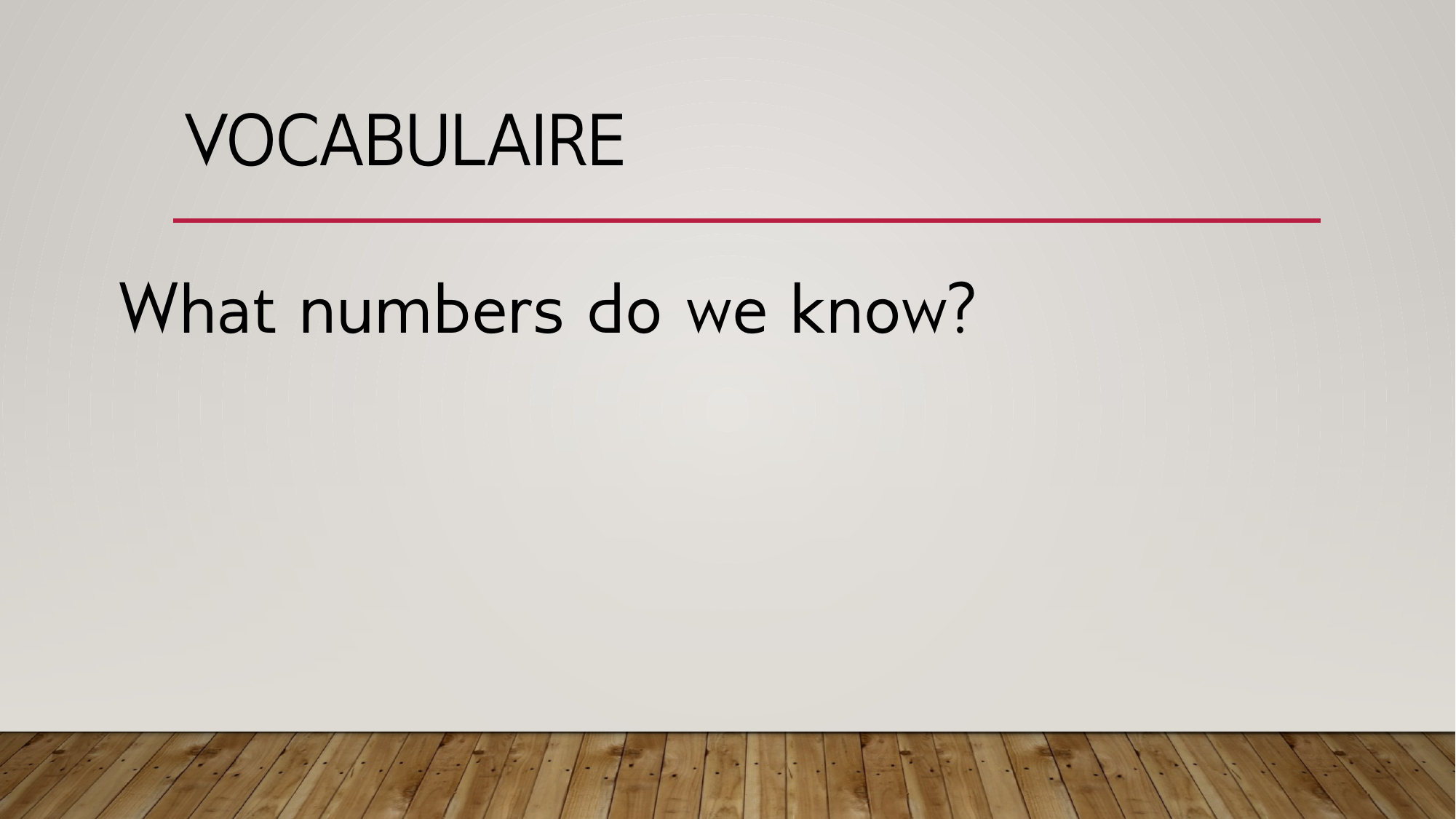

# Vocabulaire
What numbers do we know?